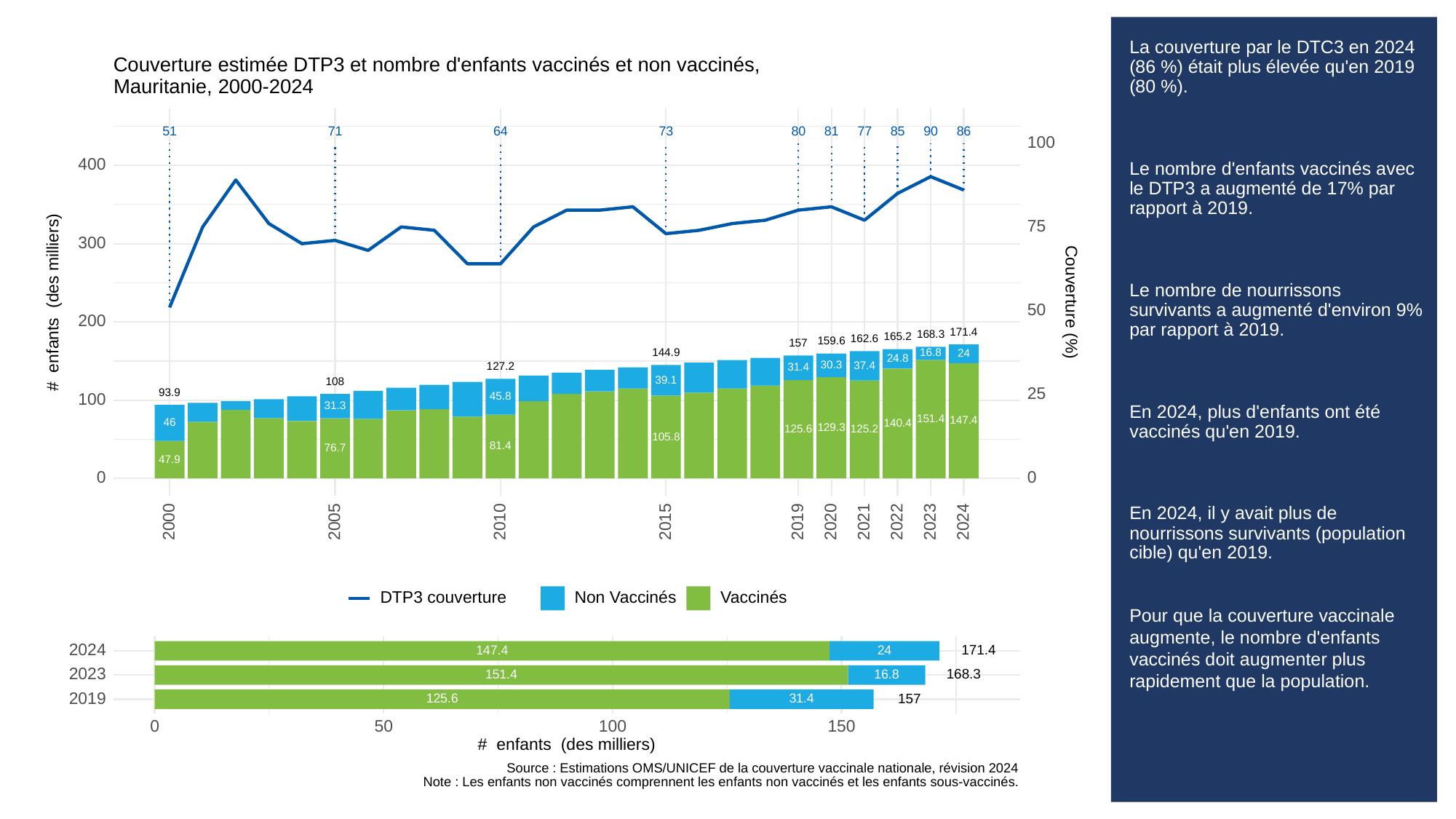

# La couverture par le DTC3 en 2024 (86 %) était plus élevée qu'en 2019 (80 %).

Le nombre d'enfants vaccinés avec le DTP3 a augmenté de 17% par rapport à 2019.

Le nombre de nourrissons survivants a augmenté d'environ 9% par rapport à 2019.

En 2024, plus d'enfants ont été vaccinés qu'en 2019.

En 2024, il y avait plus de nourrissons survivants (population cible) qu'en 2019.

Pour que la couverture vaccinale augmente, le nombre d'enfants vaccinés doit augmenter plus rapidement que la population.

Couverture estimée DTP3 et nombre d'enfants vaccinés et non vaccinés,
Mauritanie, 2000-2024

73
51
64
80
81
85
90
86
71
77
100

400

75
300

#  enfants  (des milliers)
Couverture (%)
50
200

171.4
168.3
165.2
162.6
159.6
157

144.9

16.8
24

24.8

30.3
37.4

127.2

31.4

39.1

108

25

93.9

45.8

100

31.3

151.4

147.4

46

140.4

129.3
125.6
125.2
105.8

81.4
76.7
47.9
0
0

2023
2000
2005
2010
2015
2019
2020
2021
2022
2024

DTP3 couverture
Non Vaccinés
Vaccinés

2024
171.4
147.4
24

2023
168.3
151.4
16.8

2019
157
31.4
125.6

0
50
100
150
#  enfants  (des milliers)
Source : Estimations OMS/UNICEF de la couverture vaccinale nationale, révision 2024
Note : Les enfants non vaccinés comprennent les enfants non vaccinés et les enfants sous-vaccinés.